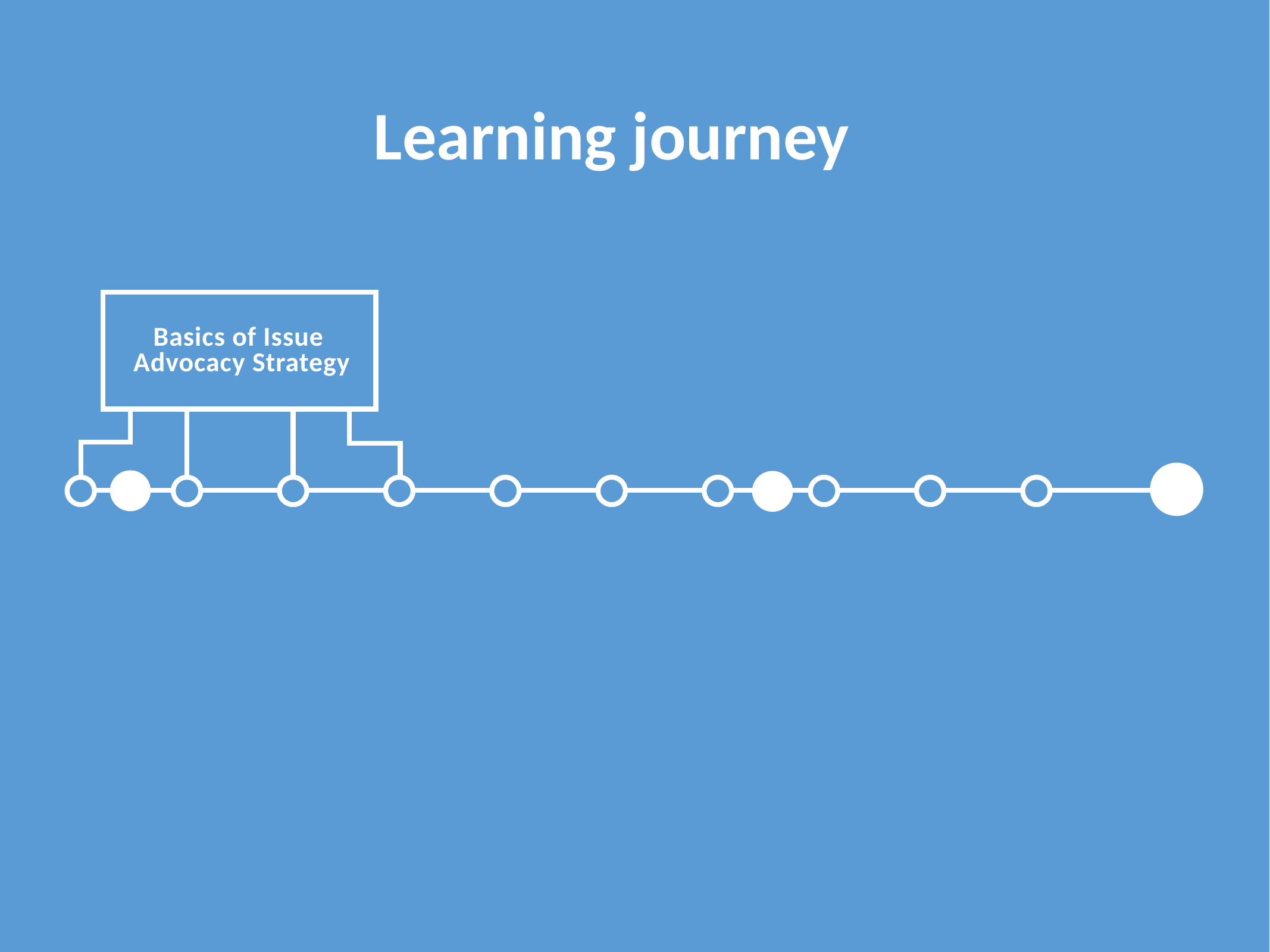

Learning journey

Basics of Issue
Advocacy Strategy